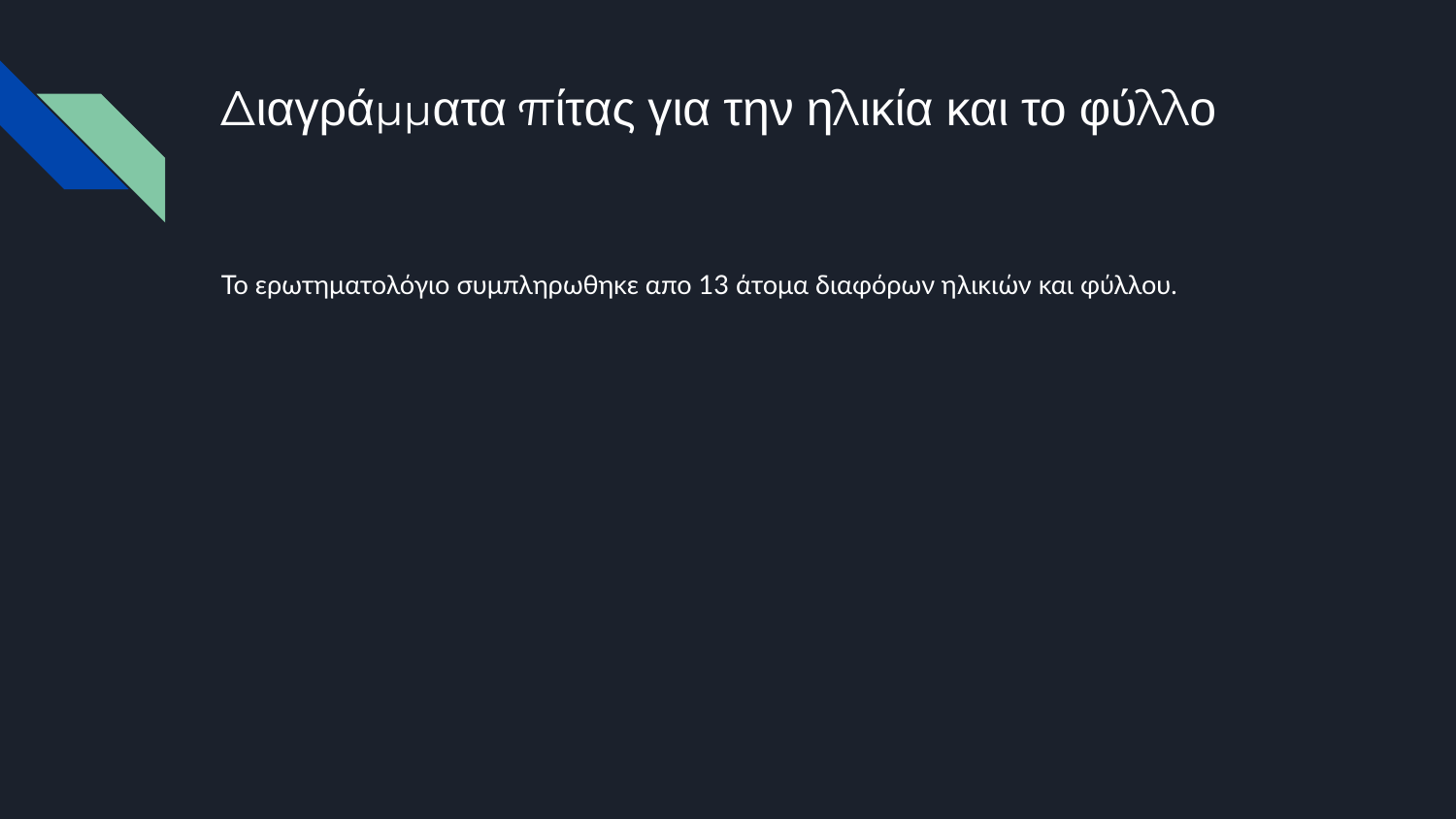

# Διαγράμματα πίτας για την ηλικία και το φύλλο
Το ερωτηματολόγιο συμπληρωθηκε απο 13 άτομα διαφόρων ηλικιών και φύλλου.